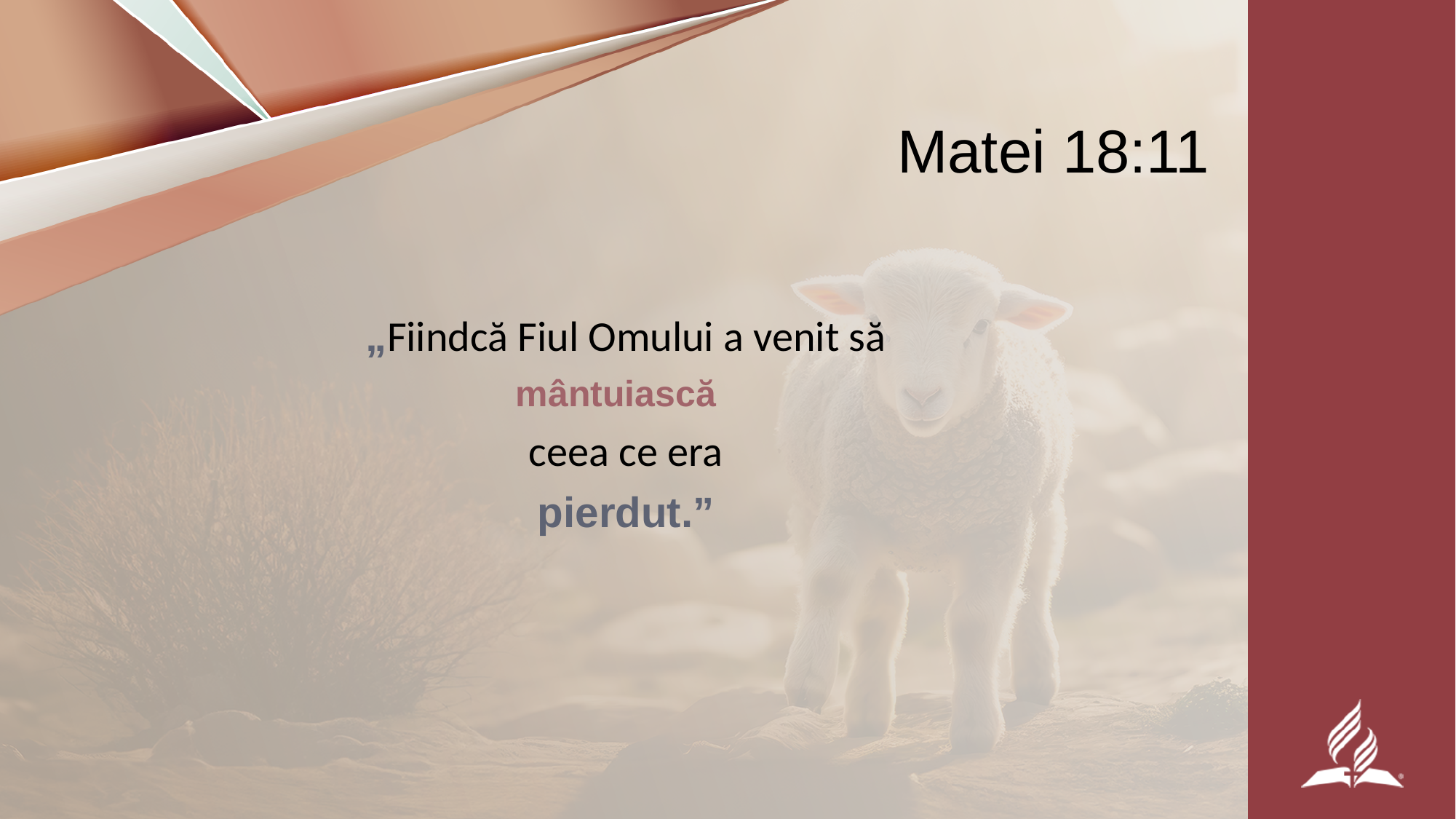

# Matei 18:11
„Fiindcă Fiul Omului a venit să
mântuiască
ceea ce era
pierdut.”